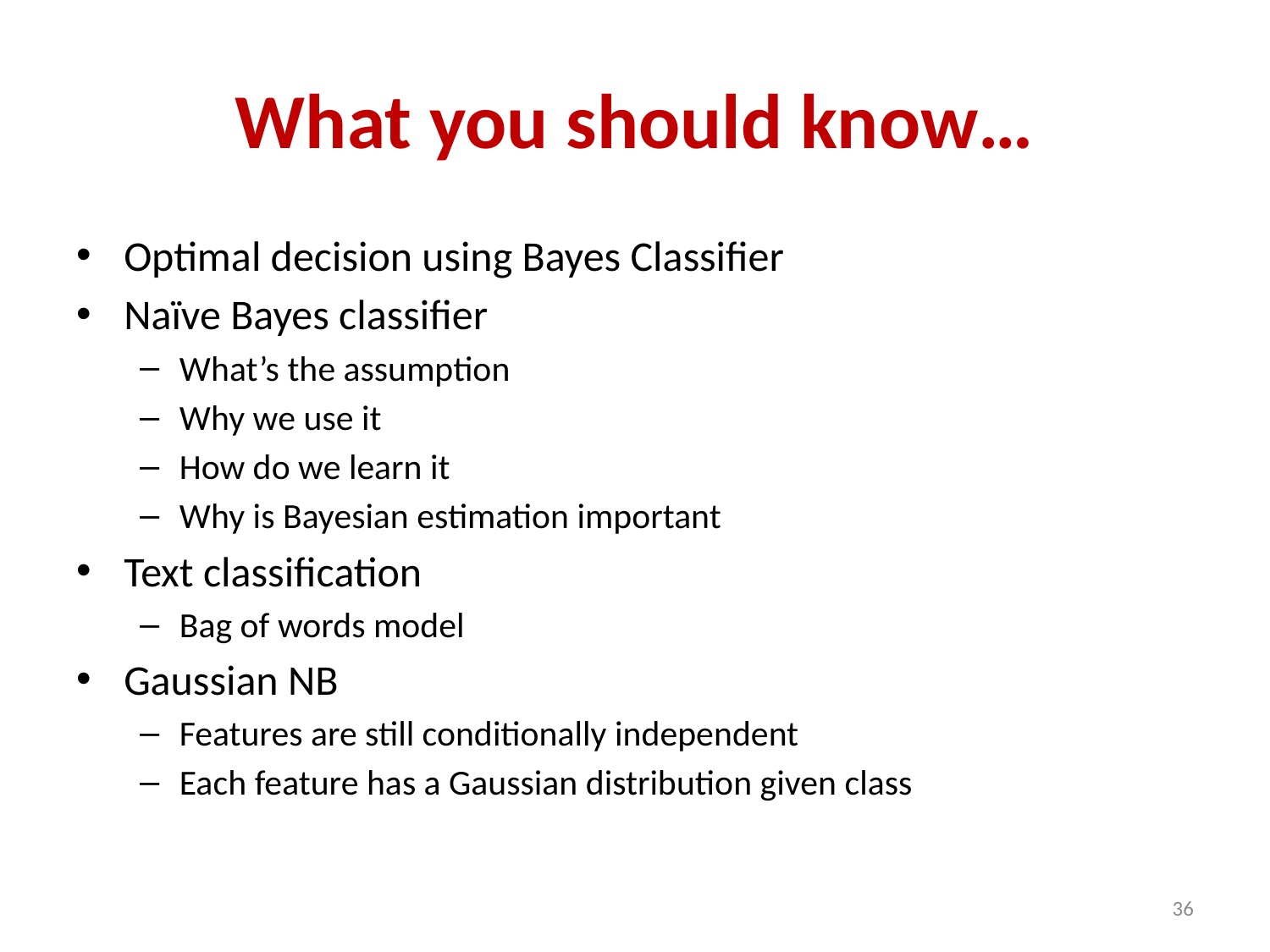

# What you should know…
Optimal decision using Bayes Classifier
Naïve Bayes classifier
What’s the assumption
Why we use it
How do we learn it
Why is Bayesian estimation important
Text classification
Bag of words model
Gaussian NB
Features are still conditionally independent
Each feature has a Gaussian distribution given class
36